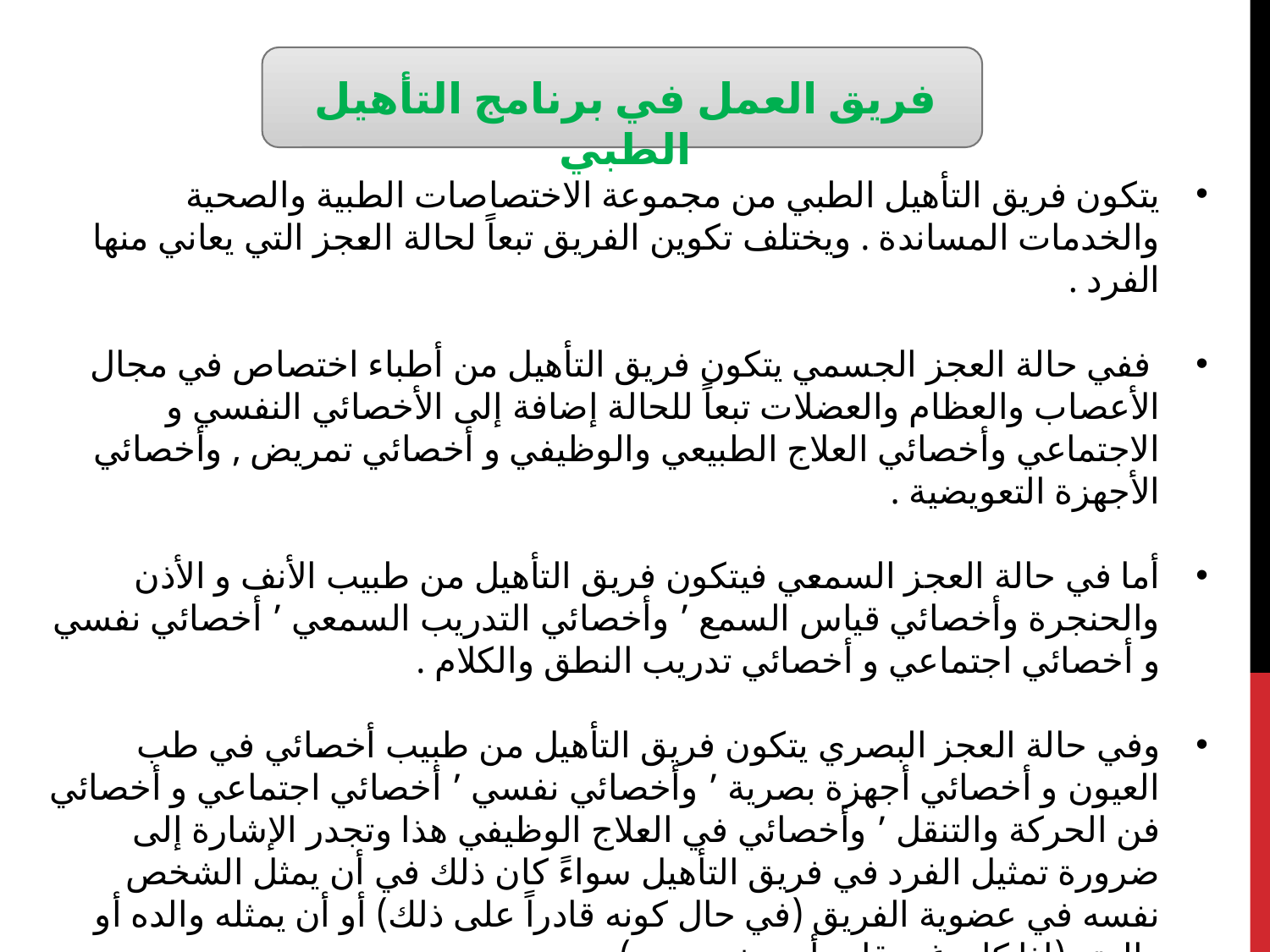

فريق العمل في برنامج التأهيل الطبي
يتكون فريق التأهيل الطبي من مجموعة الاختصاصات الطبية والصحية والخدمات المساندة . ويختلف تكوين الفريق تبعاً لحالة العجز التي يعاني منها الفرد .

 ففي حالة العجز الجسمي يتكون فريق التأهيل من أطباء اختصاص في مجال الأعصاب والعظام والعضلات تبعاً للحالة إضافة إلى الأخصائي النفسي و الاجتماعي وأخصائي العلاج الطبيعي والوظيفي و أخصائي تمريض , وأخصائي الأجهزة التعويضية .

أما في حالة العجز السمعي فيتكون فريق التأهيل من طبيب الأنف و الأذن والحنجرة وأخصائي قياس السمع ’ وأخصائي التدريب السمعي ’ أخصائي نفسي و أخصائي اجتماعي و أخصائي تدريب النطق والكلام .

وفي حالة العجز البصري يتكون فريق التأهيل من طبيب أخصائي في طب العيون و أخصائي أجهزة بصرية ’ وأخصائي نفسي ’ أخصائي اجتماعي و أخصائي فن الحركة والتنقل ’ وأخصائي في العلاج الوظيفي هذا وتجدر الإشارة إلى ضرورة تمثيل الفرد في فريق التأهيل سواءً كان ذلك في أن يمثل الشخص نفسه في عضوية الفريق (في حال كونه قادراً على ذلك) أو أن يمثله والده أو والدته (إذا كان غير قادر أو صغير سن ) .